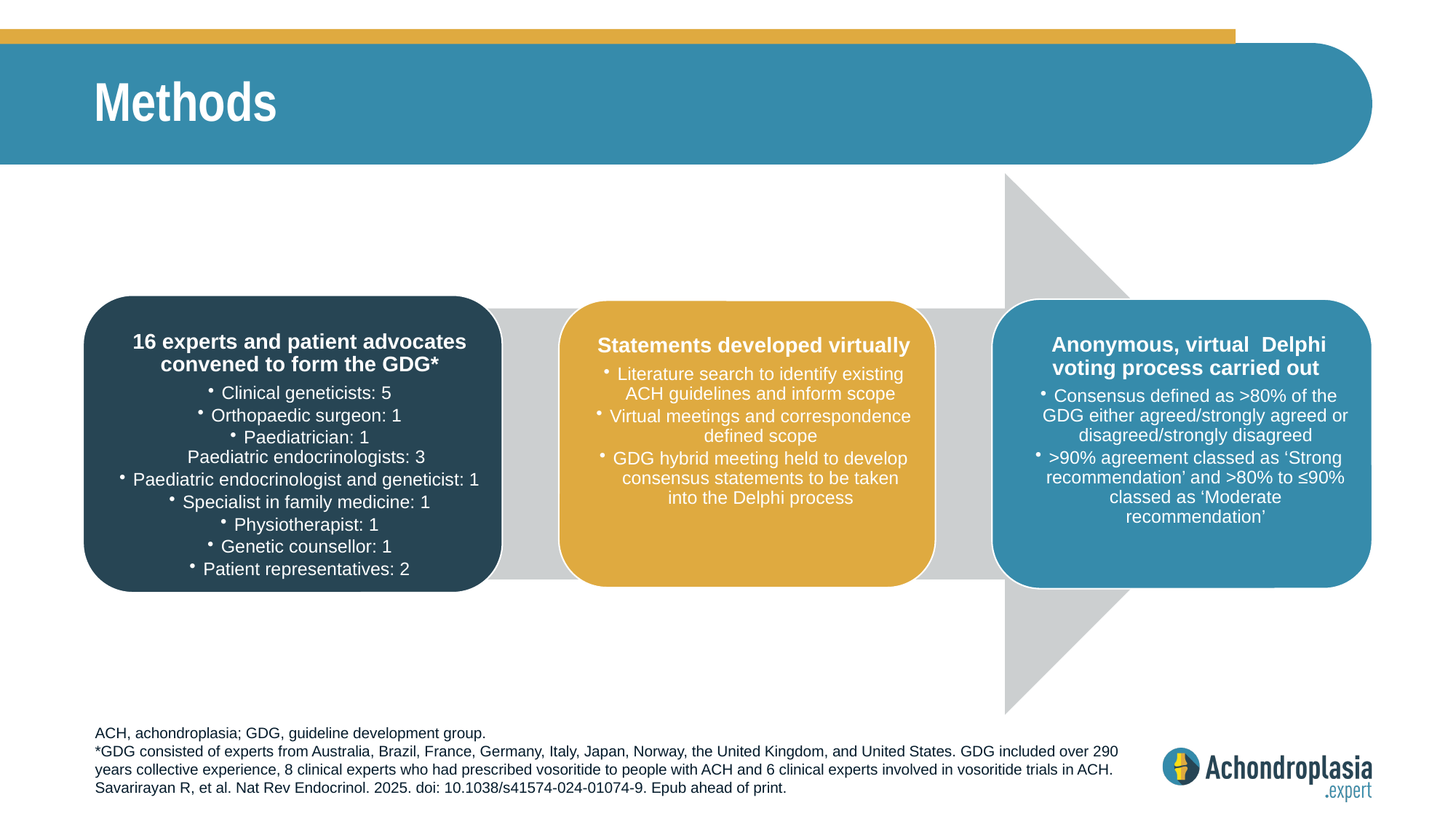

# Methods
16 experts and patient advocates convened to form the GDG*
Clinical geneticists: 5
Orthopaedic surgeon: 1
Paediatrician: 1
Paediatric endocrinologists: 3
Paediatric endocrinologist and geneticist: 1
Specialist in family medicine: 1
Physiotherapist: 1
Genetic counsellor: 1
Patient representatives: 2
Statements developed virtually
Literature search to identify existing ACH guidelines and inform scope
Virtual meetings and correspondence defined scope
GDG hybrid meeting held to develop consensus statements to be taken into the Delphi process
Anonymous, virtual  Delphi voting process carried out
Consensus defined as >80% of the GDG either agreed/strongly agreed or disagreed/strongly disagreed
>90% agreement classed as ‘Strong recommendation’ and >80% to ≤90% classed as ‘Moderate recommendation’
ACH, achondroplasia; GDG, guideline development group.
*GDG consisted of experts from Australia, Brazil, France, Germany, Italy, Japan, Norway, the United Kingdom, and United States. GDG included over 290 years collective experience, 8 clinical experts who had prescribed vosoritide to people with ACH and 6 clinical experts involved in vosoritide trials in ACH.
Savarirayan R, et al. Nat Rev Endocrinol. 2025. doi: 10.1038/s41574-024-01074-9. Epub ahead of print.